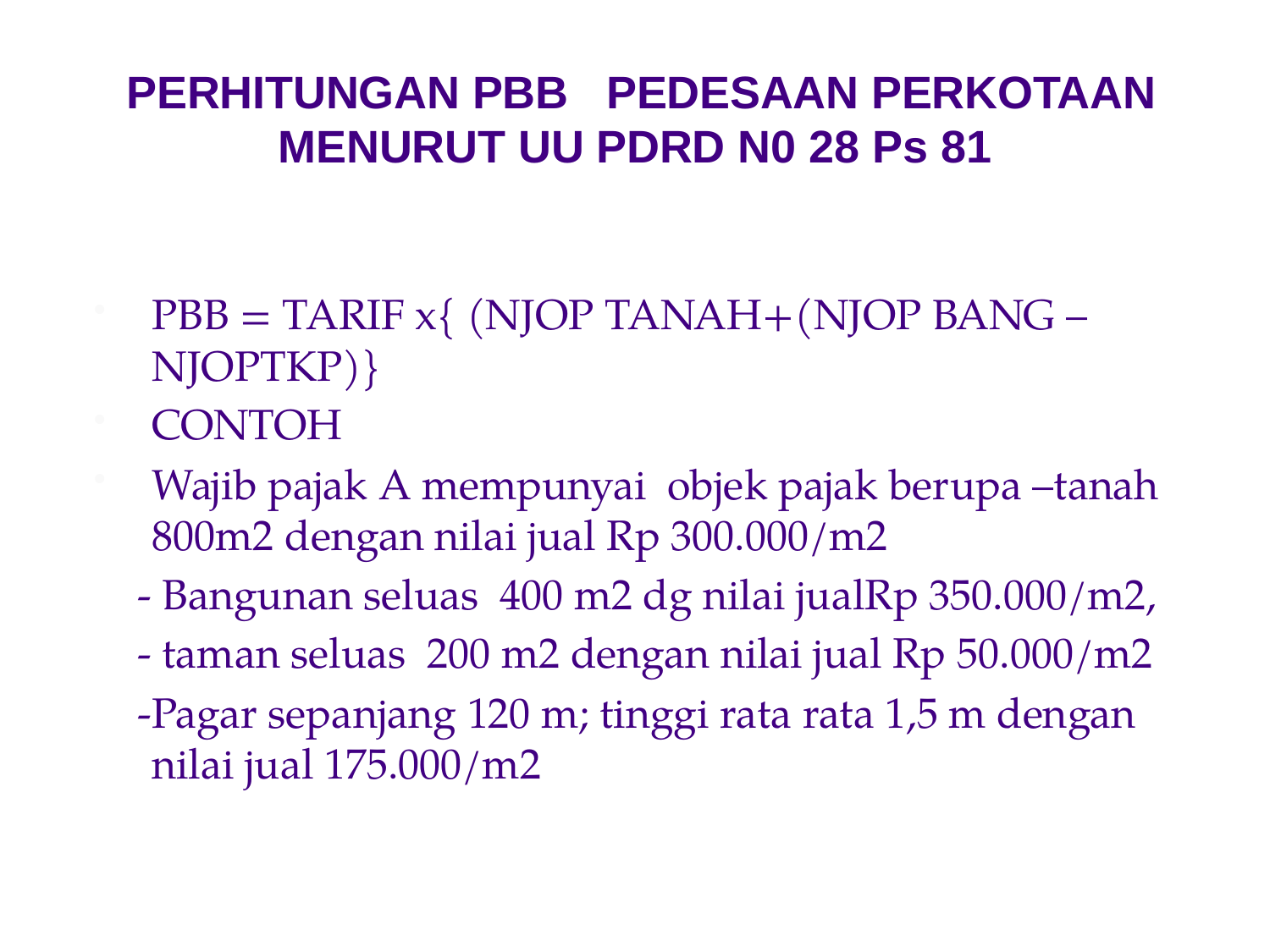

# PERHITUNGAN PBB   PEDESAAN PERKOTAAN MENURUT UU PDRD N0 28 Ps 81

PBB = TARIF x{ (NJOP TANAH+(NJOP BANG – NJOPTKP)}
CONTOH
Wajib pajak A mempunyai  objek pajak berupa –tanah 800m2 dengan nilai jual Rp 300.000/m2
    - Bangunan seluas  400 m2 dg nilai jualRp 350.000/m2,
    - taman seluas  200 m2 dengan nilai jual Rp 50.000/m2
    -Pagar sepanjang 120 m; tinggi rata rata 1,5 m dengan nilai jual 175.000/m2